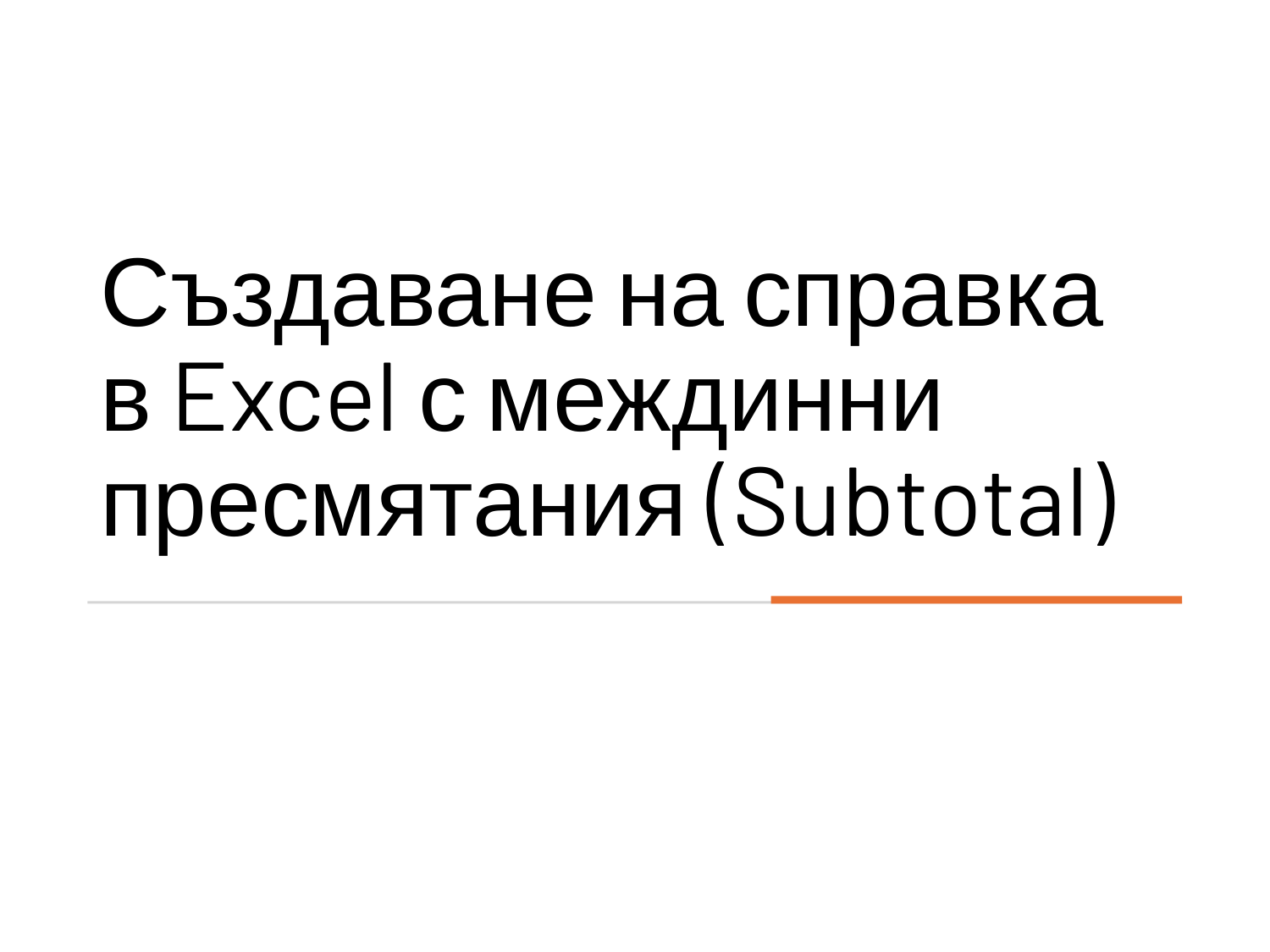

# Създаване на справка в Excel с междинни пресмятания (Subtotal)